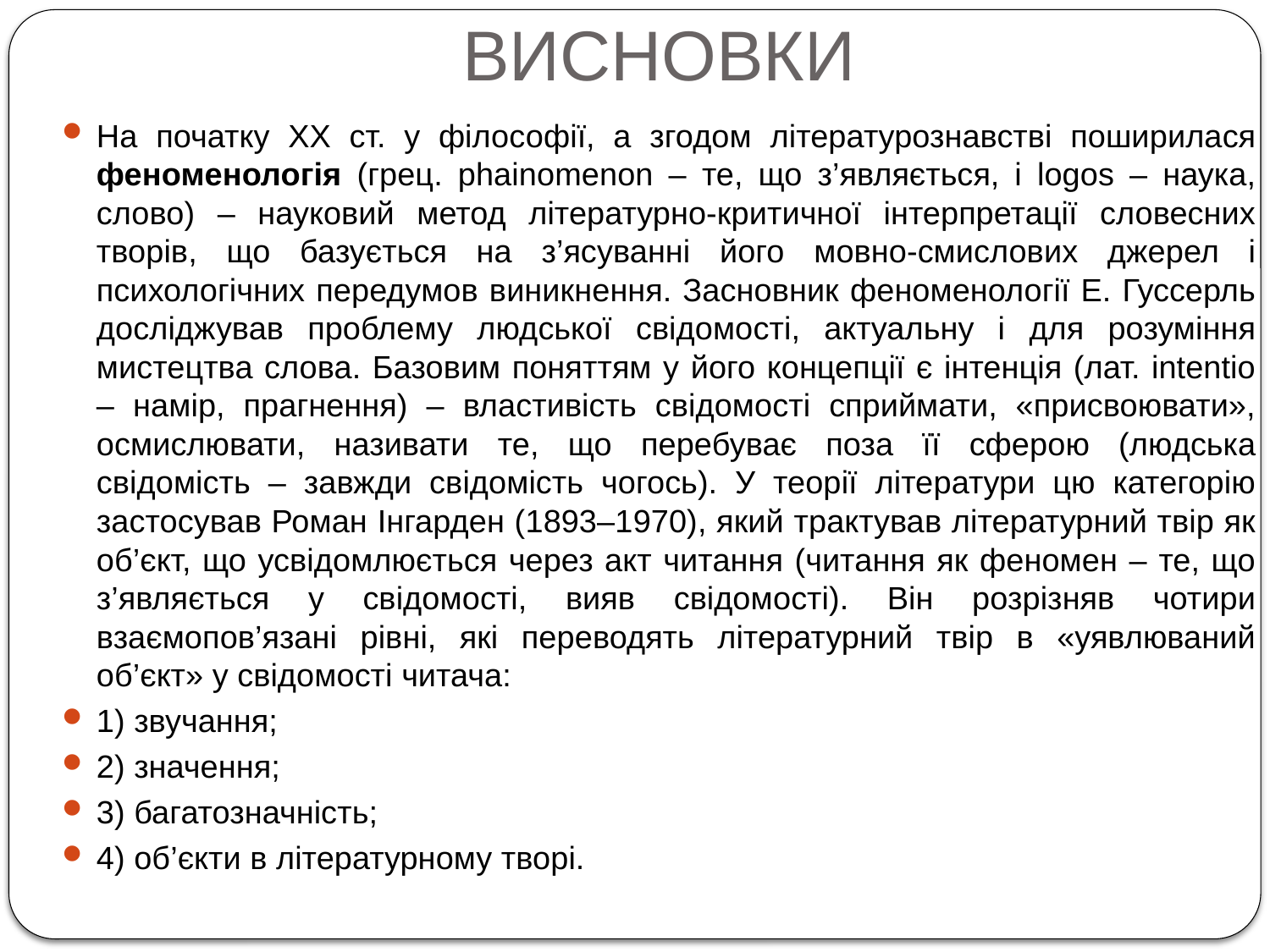

# ВИСНОВКИ
На початку XX ст. у філософії, а згодом літературознавстві поширилася феноменологія (грец. phainomenon – те, що з’являється, і logos – наука, слово) – науковий метод літературно-критичної інтерпретації словесних творів, що базується на з’ясуванні його мовно-смислових джерел і психологічних передумов виникнення. Засновник феноменології Е. Гуссерль досліджував проблему людської свідомості, актуальну і для розуміння мистецтва слова. Базовим поняттям у його концепції є інтенція (лат. intentio – намір, прагнення) – властивість свідомості сприймати, «присвоювати», осмислювати, називати те, що перебуває поза її сферою (людська свідомість – завжди свідомість чогось). У теорії літератури цю категорію застосував Роман Інгарден (1893–1970), який трактував літературний твір як об’єкт, що усвідомлюється через акт читання (читання як феномен – те, що з’являється у свідомості, вияв свідомості). Він розрізняв чотири взаємопов’язані рівні, які переводять літературний твір в «уявлюваний об’єкт» у свідомості читача:
1) звучання;
2) значення;
3) багатозначність;
4) об’єкти в літературному творі.